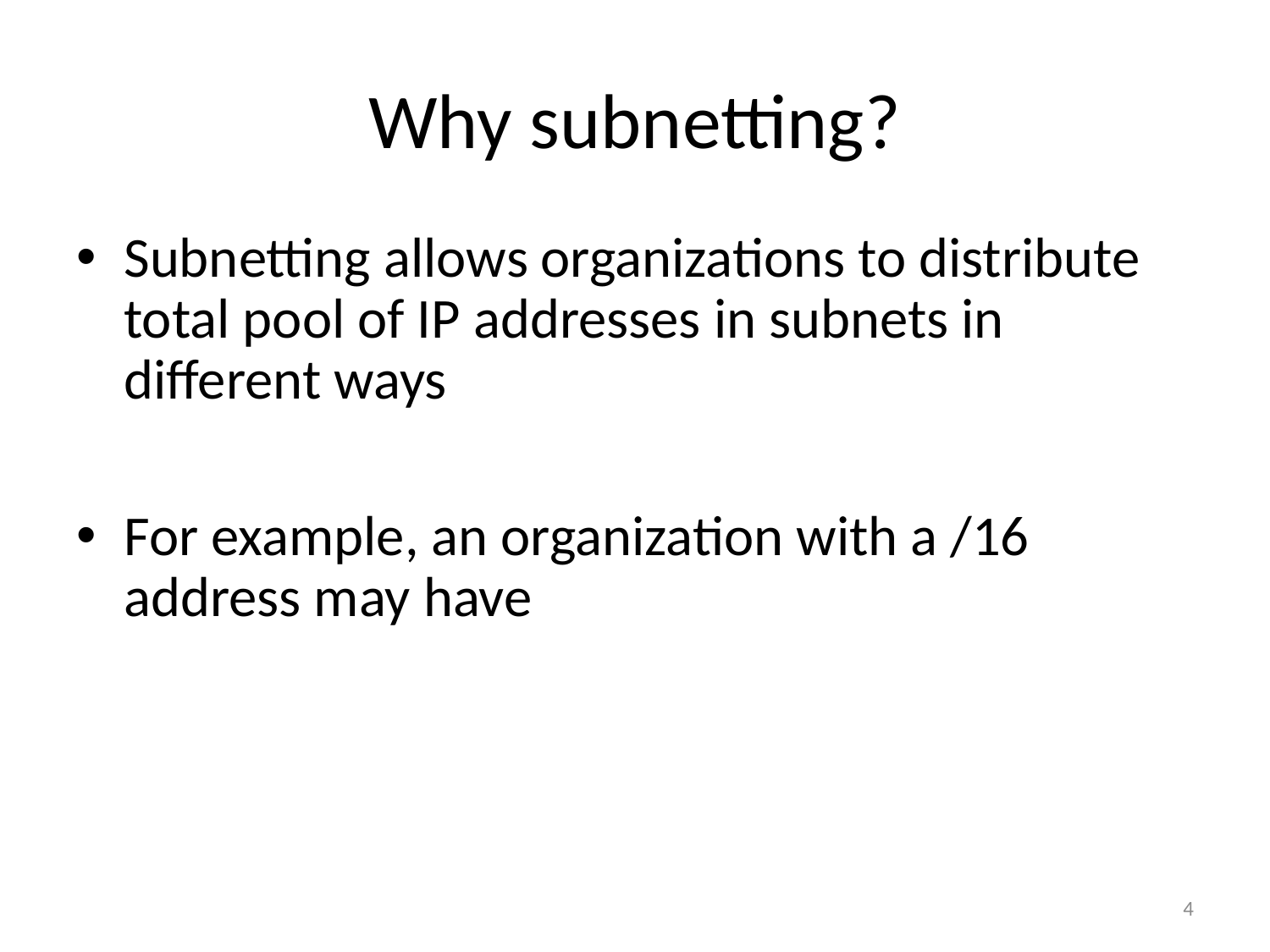

# Why subnetting?
Subnetting allows organizations to distribute total pool of IP addresses in subnets in different ways

For example, an organization with a /16 address may have
4